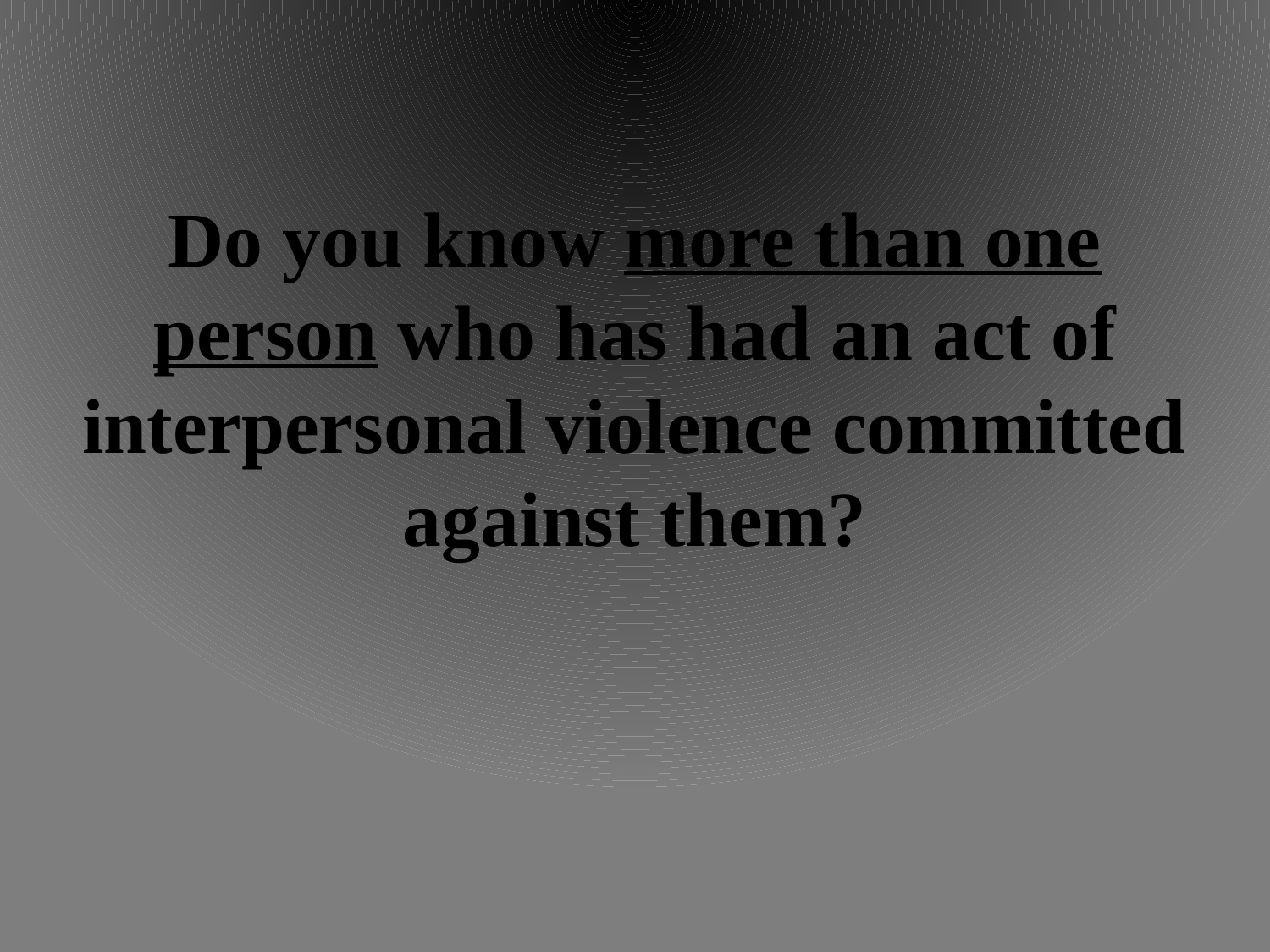

# Do you know more than one person who has had an act of interpersonal violence committed against them?